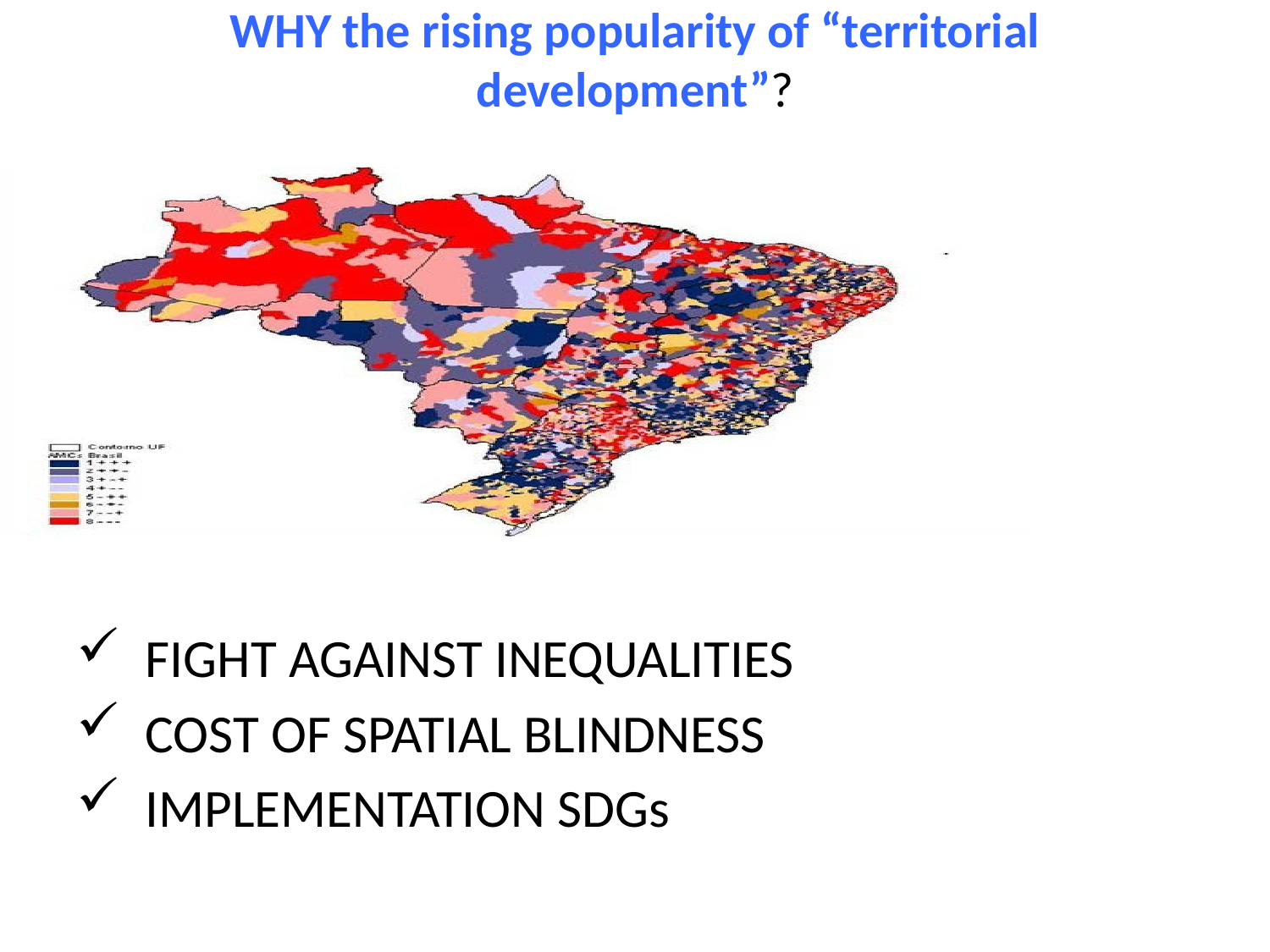

# WHY the rising popularity of “territorial development”?

	INSERT MOSAIC

  FIGHT AGAINST INEQUALITIES
  COST OF SPATIAL BLINDNESS
  IMPLEMENTATION SDGs